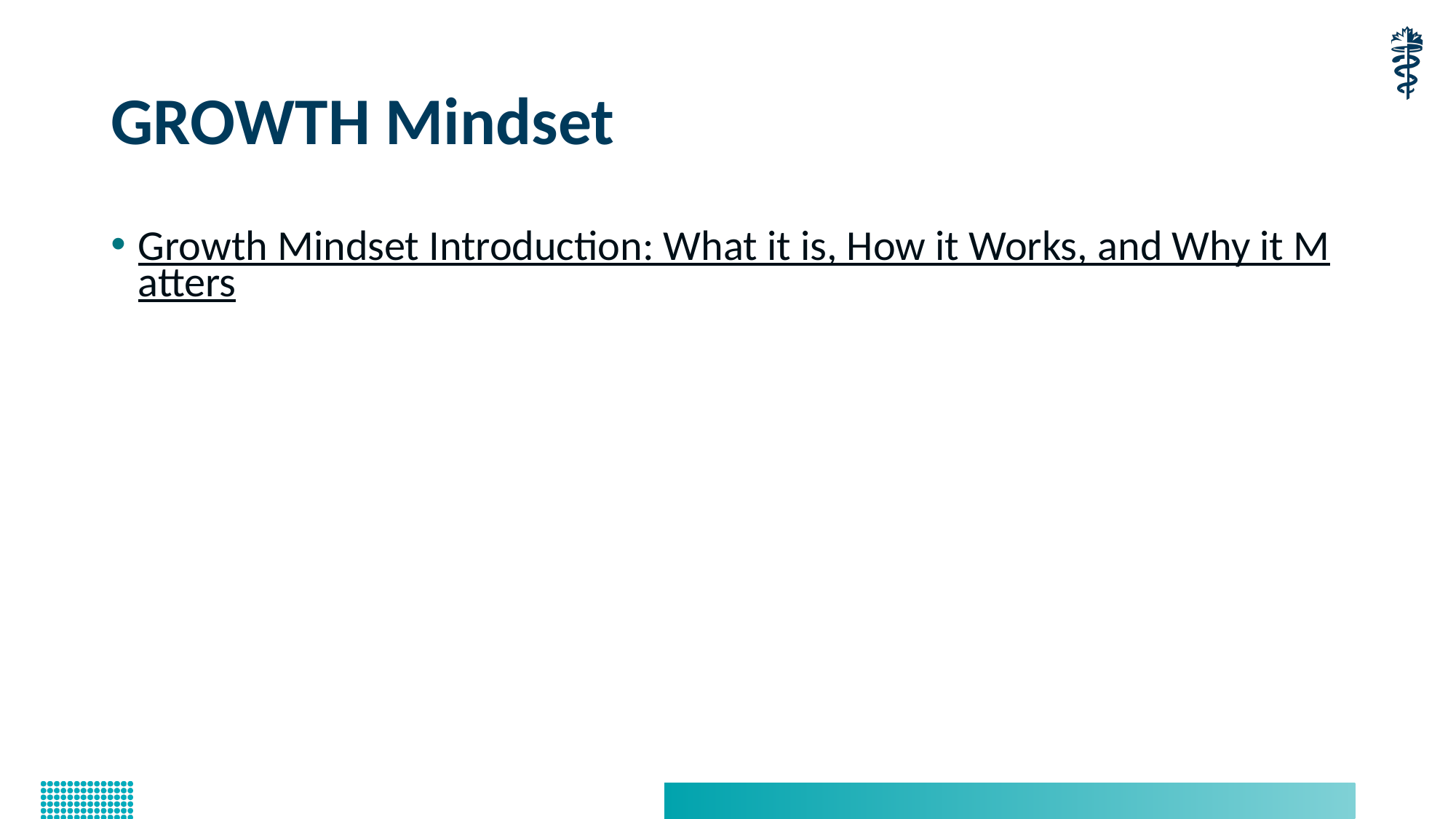

# GROWTH Mindset
Growth Mindset Introduction: What it is, How it Works, and Why it Matters